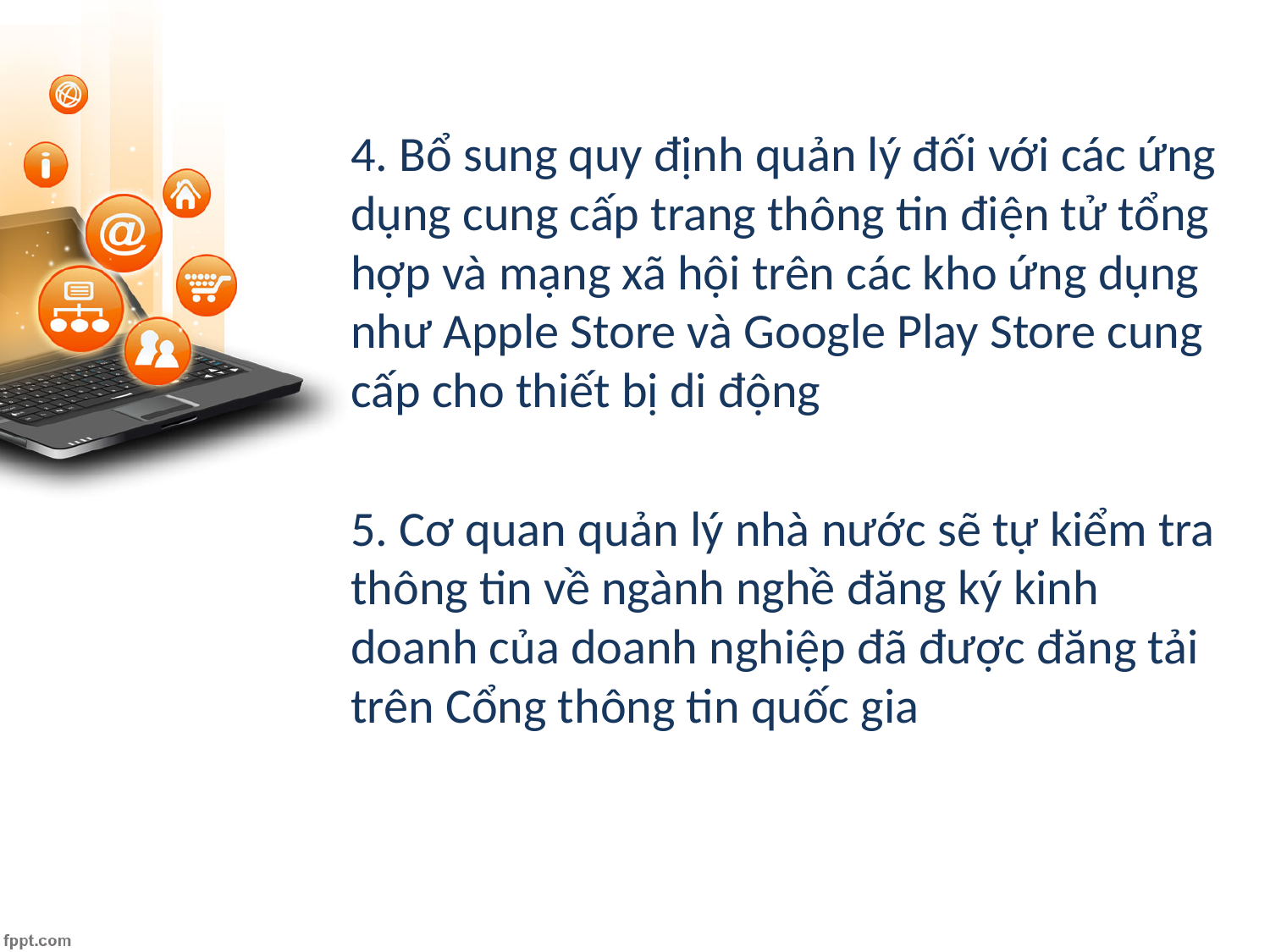

4. Bổ sung quy định quản lý đối với các ứng dụng cung cấp trang thông tin điện tử tổng hợp và mạng xã hội trên các kho ứng dụng như Apple Store và Google Play Store cung cấp cho thiết bị di động

5. Cơ quan quản lý nhà nước sẽ tự kiểm tra thông tin về ngành nghề đăng ký kinh doanh của doanh nghiệp đã được đăng tải trên Cổng thông tin quốc gia